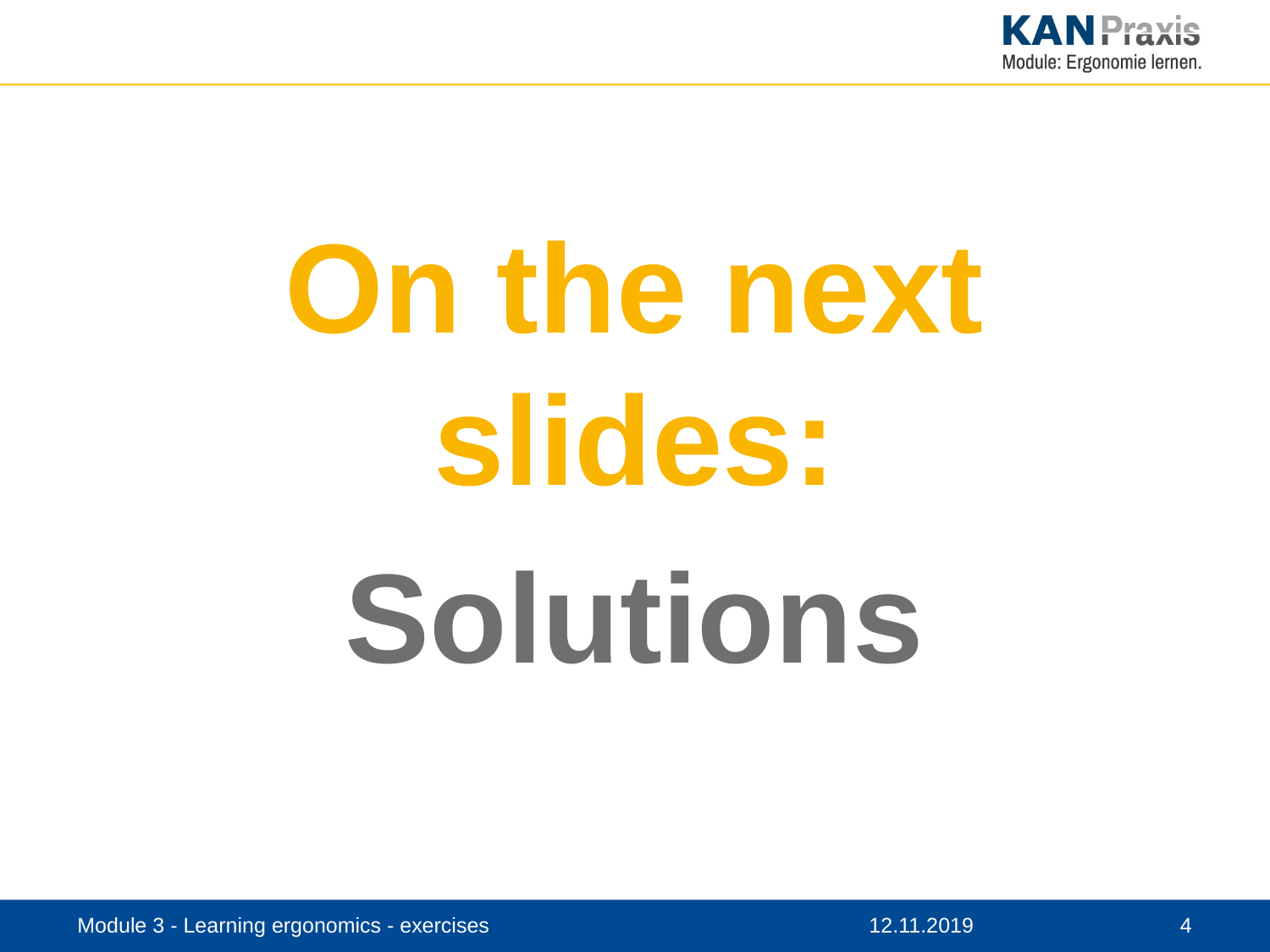

#
On the next slides:
Solutions
Module 3 - Learning ergonomics - exercises
12.11.2019
4